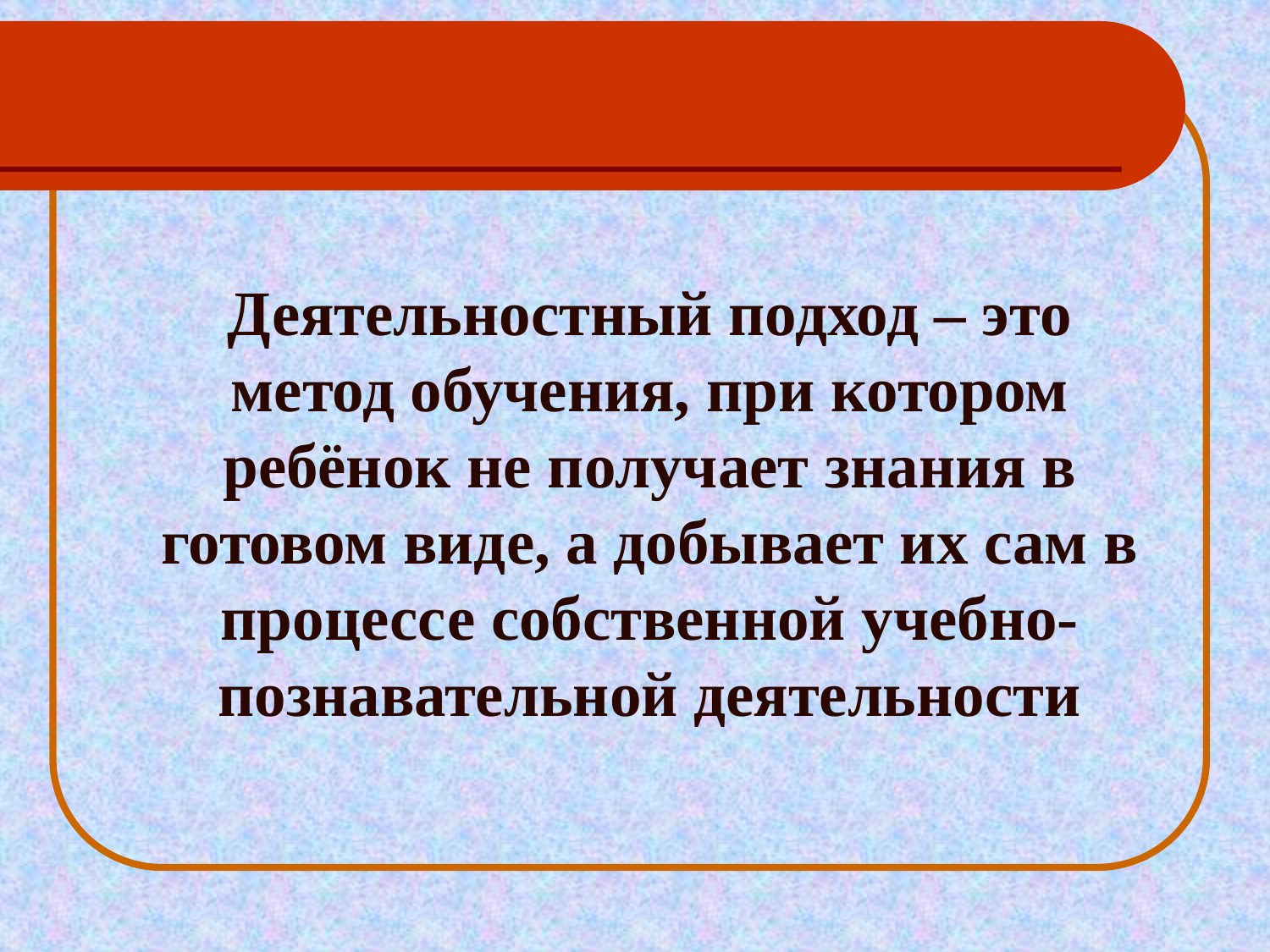

Деятельностный подход – это метод обучения, при котором ребёнок не получает знания в готовом виде, а добывает их сам в процессе собственной учебно-познавательной деятельности